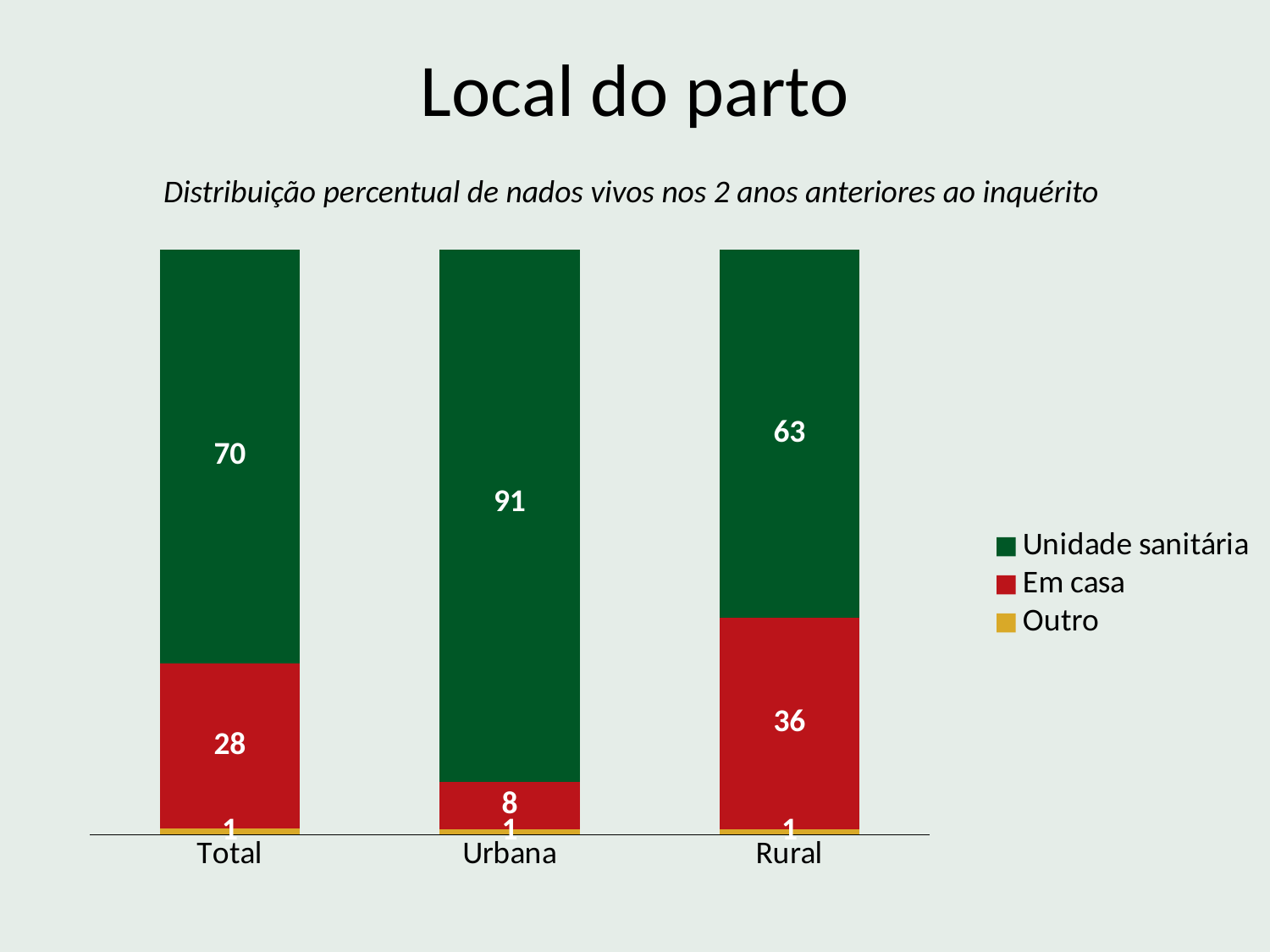

Local do parto
Distribuição percentual de nados vivos nos 2 anos anteriores ao inquérito

### Chart

| Category | Outro | Em casa | Unidade sanitária |
|---|---|---|---|
| Total | 1.0 | 28.0 | 70.0 |
| Urbana | 1.0 | 8.0 | 91.0 |
| Rural | 1.0 | 36.0 | 63.0 |